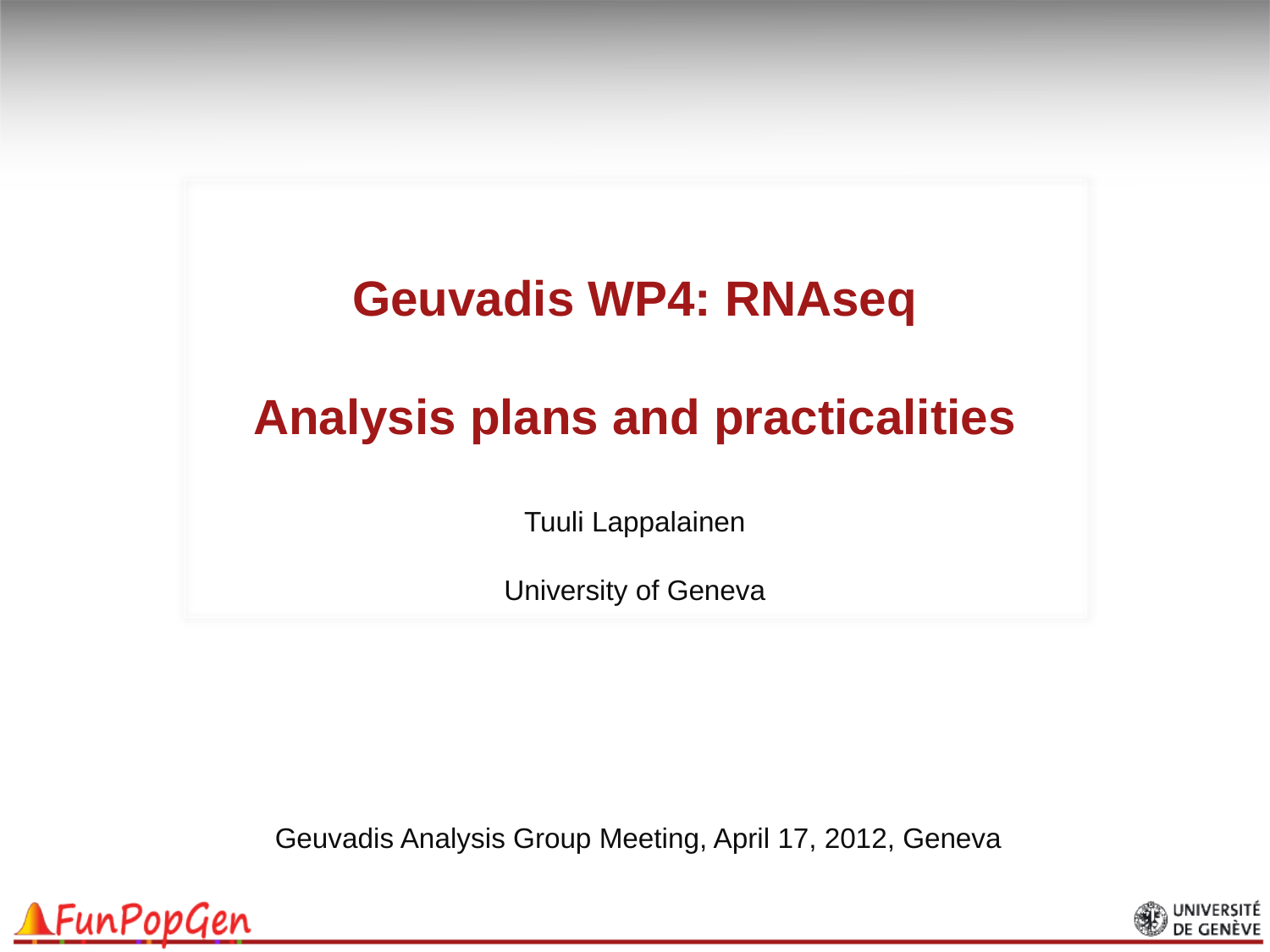

# Geuvadis WP4: RNAseq Analysis plans and practicalities
Tuuli Lappalainen
University of Geneva
Geuvadis Analysis Group Meeting, April 17, 2012, Geneva